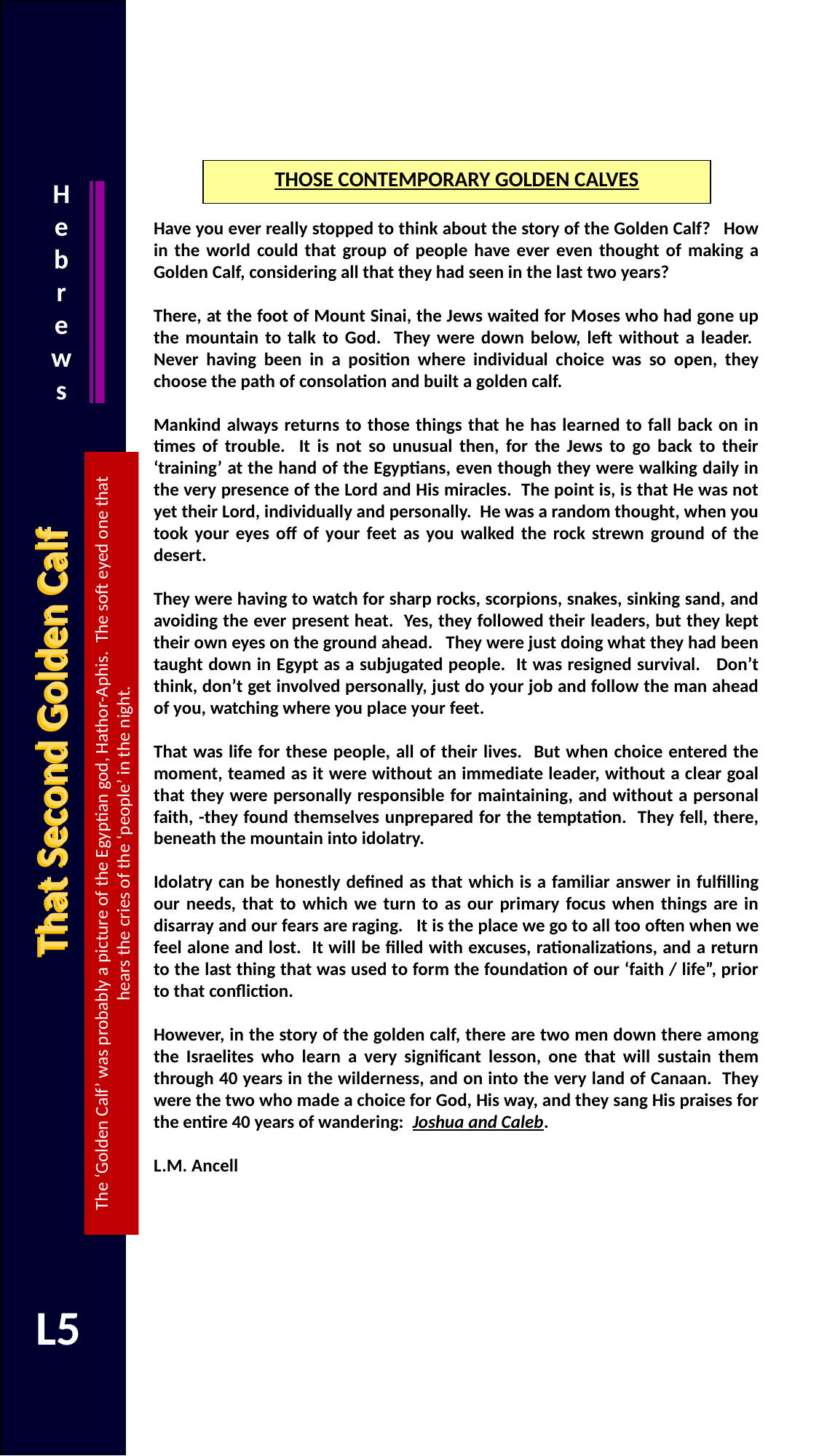

THOSE CONTEMPORARY GOLDEN CALVES

Have you ever really stopped to think about the story of the Golden Calf?   How in the world could that group of people have ever even thought of making a Golden Calf, considering all that they had seen in the last two years?

There, at the foot of Mount Sinai, the Jews waited for Moses who had gone up the mountain to talk to God.  They were down below, left without a leader.  Never having been in a position where individual choice was so open, they choose the path of consolation and built a golden calf.

Mankind always returns to those things that he has learned to fall back on in times of trouble.  It is not so unusual then, for the Jews to go back to their ‘training’ at the hand of the Egyptians, even though they were walking daily in the very presence of the Lord and His miracles.  The point is, is that He was not yet their Lord, individually and personally.  He was a random thought, when you took your eyes off of your feet as you walked the rock strewn ground of the desert.

They were having to watch for sharp rocks, scorpions, snakes, sinking sand, and avoiding the ever present heat.  Yes, they followed their leaders, but they kept their own eyes on the ground ahead.   They were just doing what they had been taught down in Egypt as a subjugated people.  It was resigned survival.   Don’t think, don’t get involved personally, just do your job and follow the man ahead of you, watching where you place your feet.

That was life for these people, all of their lives.  But when choice entered the moment, teamed as it were without an immediate leader, without a clear goal that they were personally responsible for maintaining, and without a personal faith, -they found themselves unprepared for the temptation.  They fell, there, beneath the mountain into idolatry.

Idolatry can be honestly defined as that which is a familiar answer in fulfilling our needs, that to which we turn to as our primary focus when things are in disarray and our fears are raging.   It is the place we go to all too often when we feel alone and lost.  It will be filled with excuses, rationalizations, and a return to the last thing that was used to form the foundation of our ‘faith / life”, prior to that confliction.

However, in the story of the golden calf, there are two men down there among the Israelites who learn a very significant lesson, one that will sustain them through 40 years in the wilderness, and on into the very land of Canaan.  They were the two who made a choice for God, His way, and they sang His praises for the entire 40 years of wandering:  Joshua and Caleb.

L.M. Ancell

Hebrews

That Second Golden Calf
That Second Golden Calf
The ‘Golden Calf’ was probably a picture of the Egyptian god, Hathor-Aphis.  The soft eyed one that hears the cries of the ‘people’ in the night.
L5